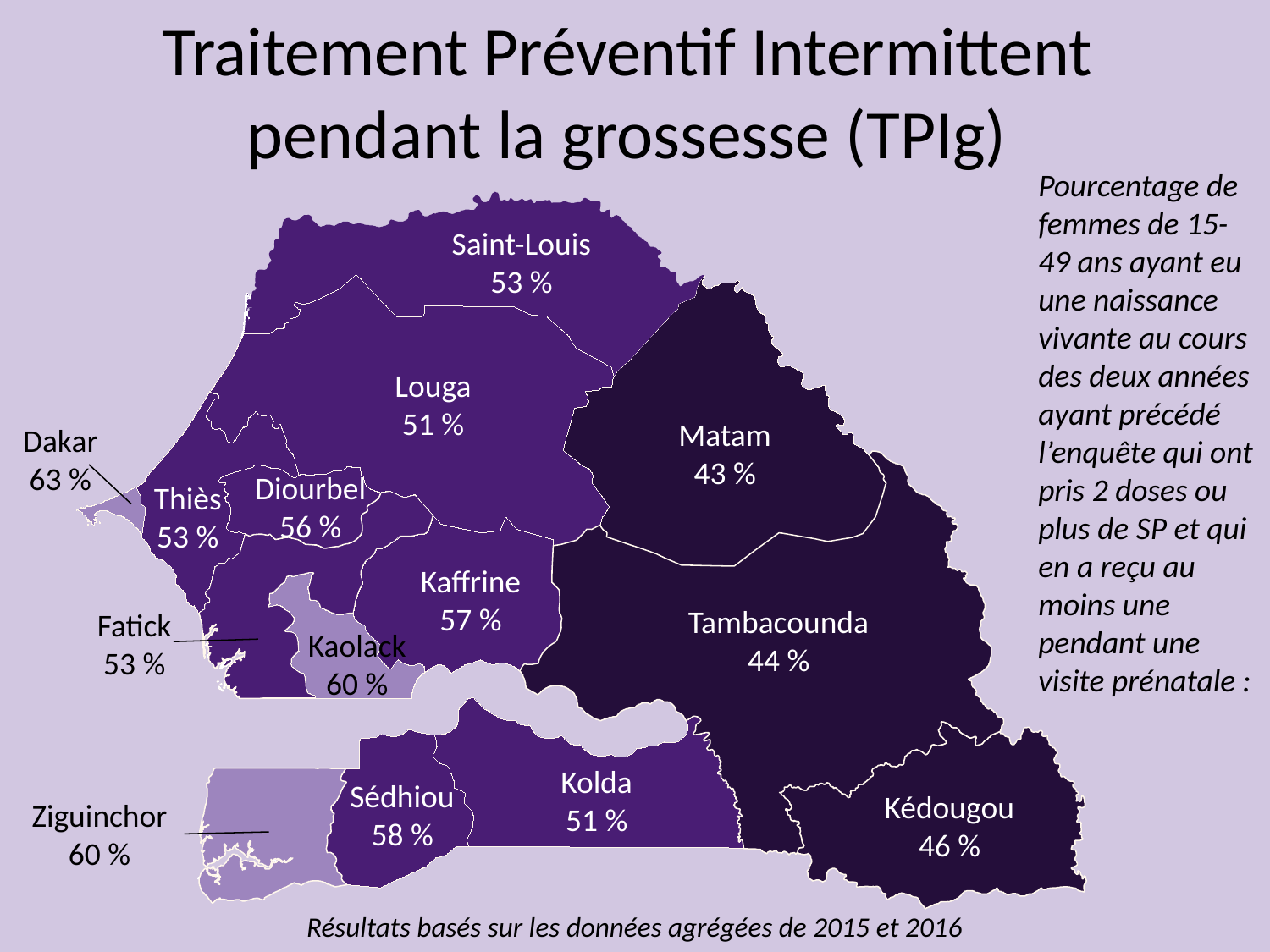

Traitement Préventif Intermittent
pendant la grossesse (TPIg)

Pourcentage de femmes de 15-49 ans ayant eu une naissance vivante au cours des deux années ayant précédé l’enquête qui ont pris 2 doses ou plus de SP et qui en a reçu au moins une pendant une visite prénatale :
Saint-Louis
53 %
Louga
51 %
Matam
43 %
Dakar
63 %
Diourbel
56 %
Thiès
53 %
Kaffrine
57 %
Tambacounda
44 %
Fatick
53 %
Kaolack
60 %
Kolda
51 %
Sédhiou
58 %
Kédougou
46 %
Ziguinchor
60 %
Résultats basés sur les données agrégées de 2015 et 2016